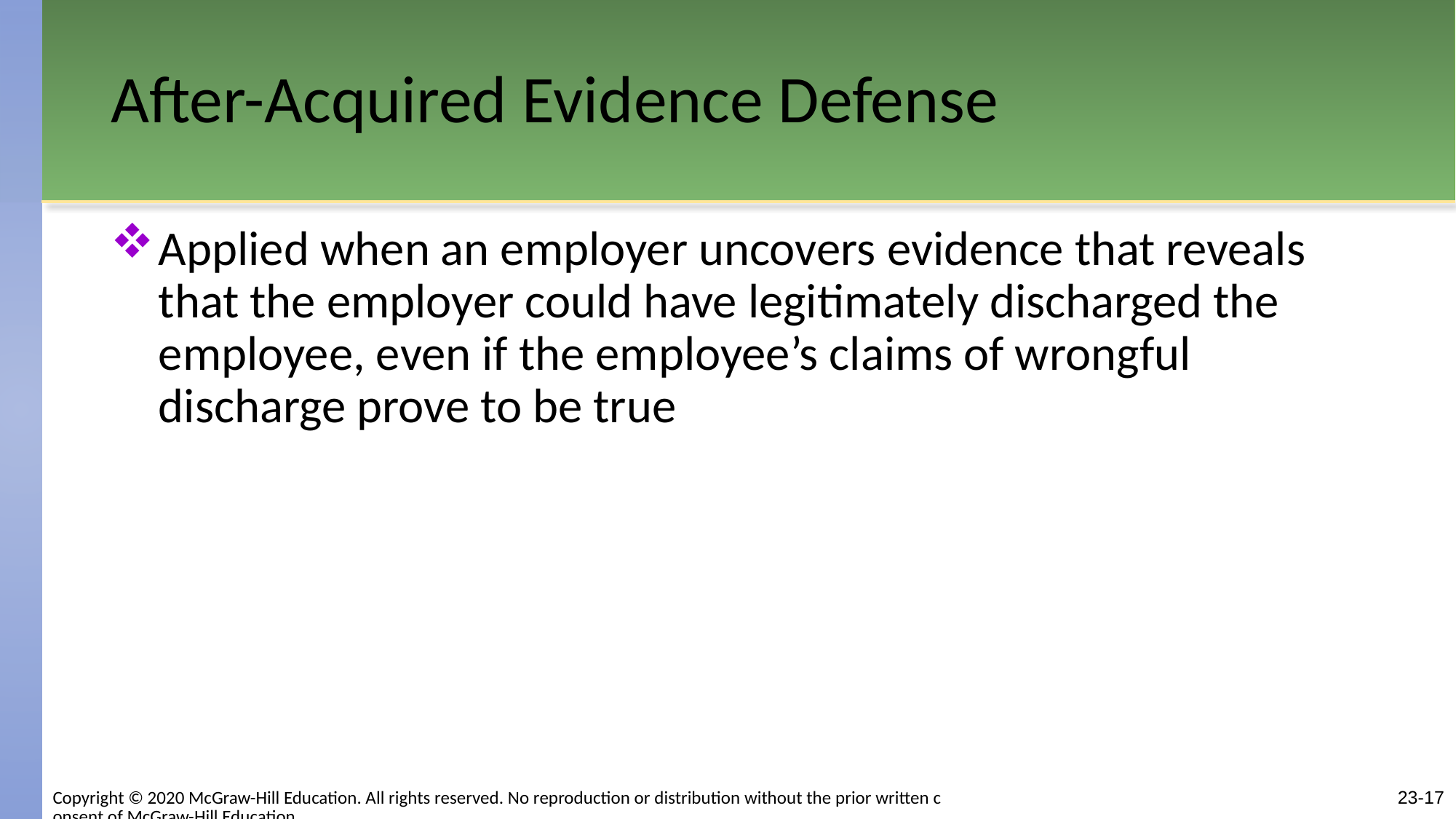

# After-Acquired Evidence Defense
Applied when an employer uncovers evidence that reveals that the employer could have legitimately discharged the employee, even if the employee’s claims of wrongful discharge prove to be true

Copyright © 2020 McGraw-Hill Education. All rights reserved. No reproduction or distribution without the prior written consent of McGraw-Hill Education.
23-17